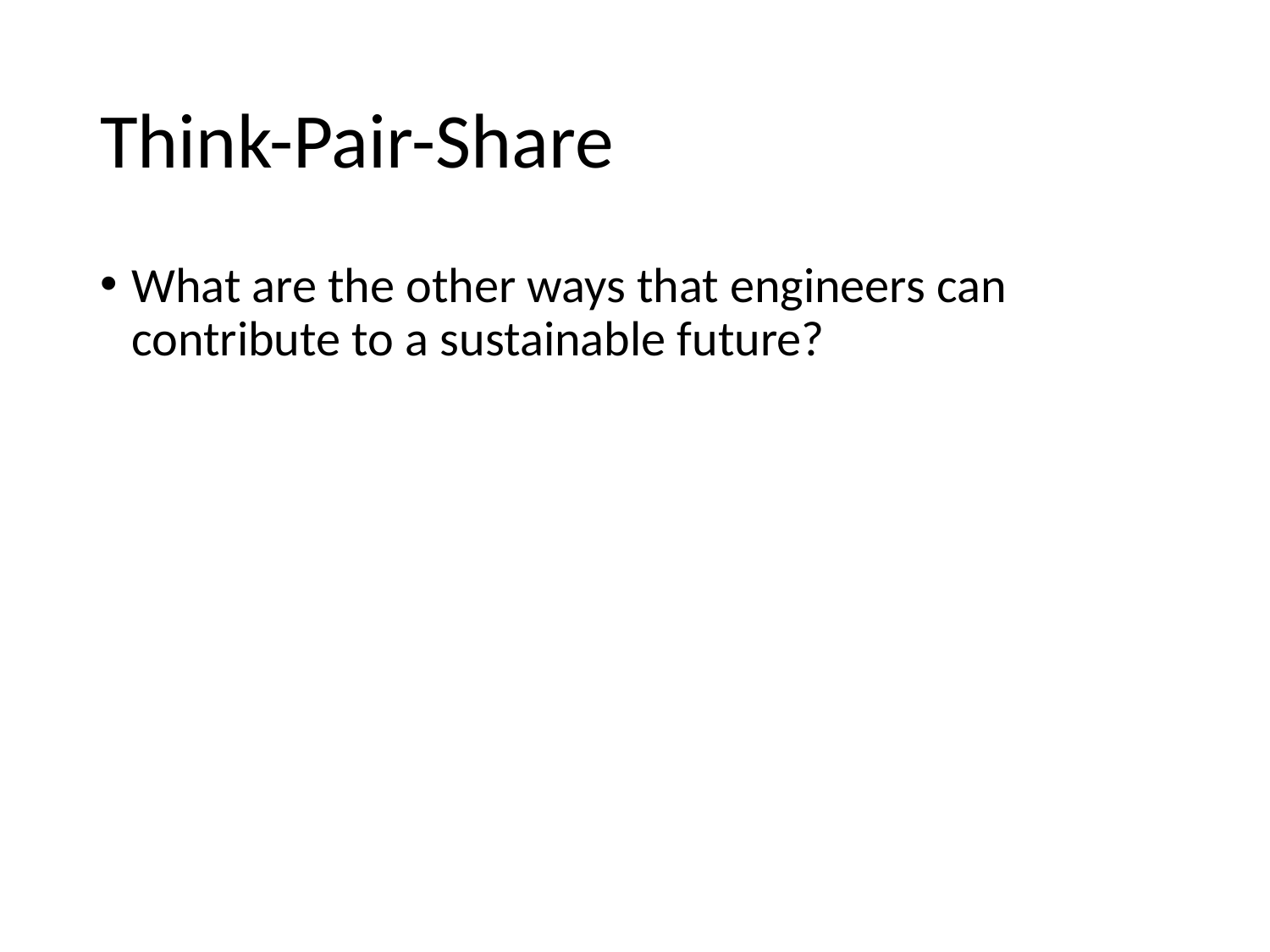

# Think-Pair-Share
What are the other ways that engineers can contribute to a sustainable future?